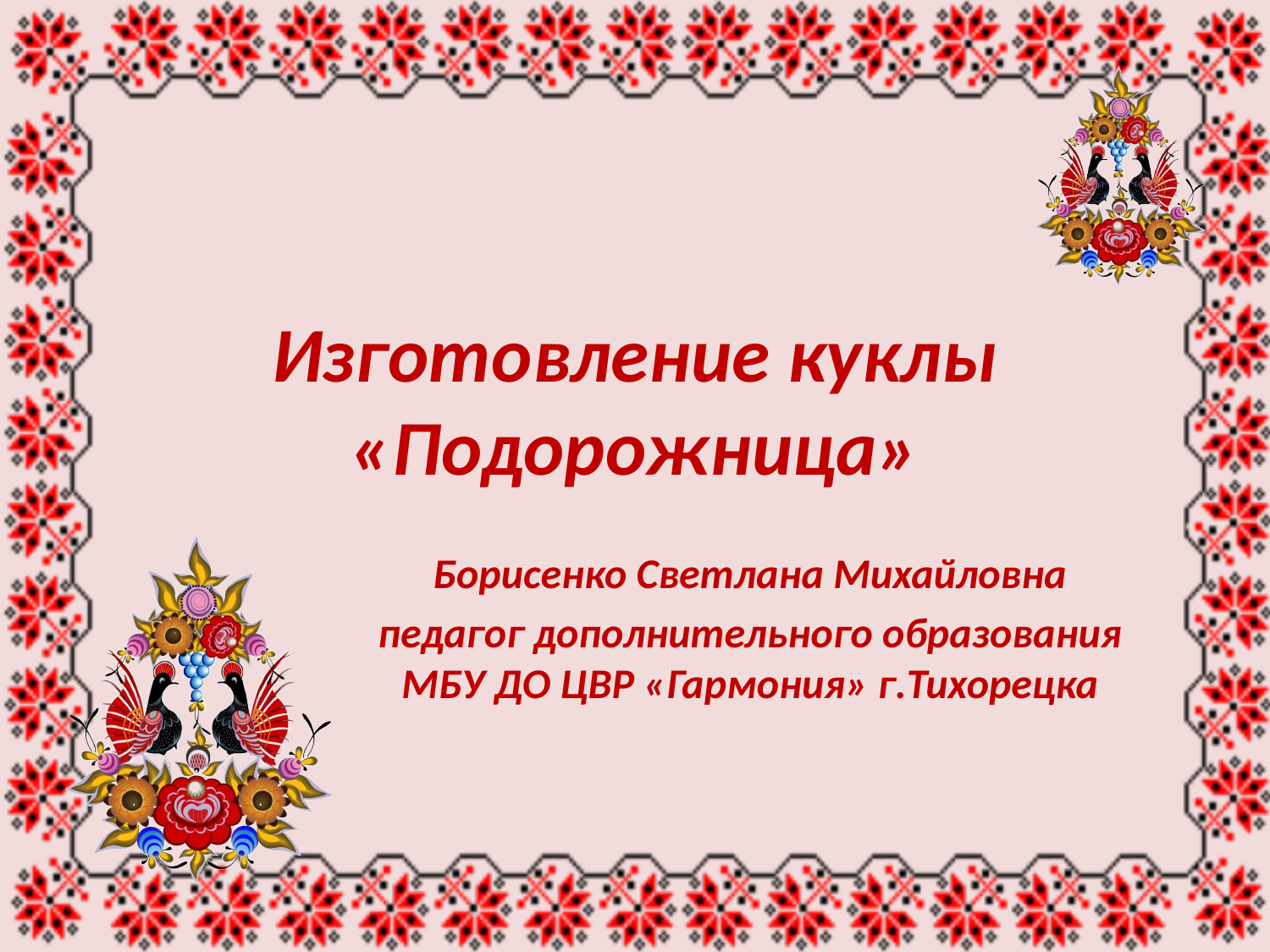

# Изготовление куклы «Подорожница»
Борисенко Светлана Михайловна
педагог дополнительного образования МБУ ДО ЦВР «Гармония» г.Тихорецка